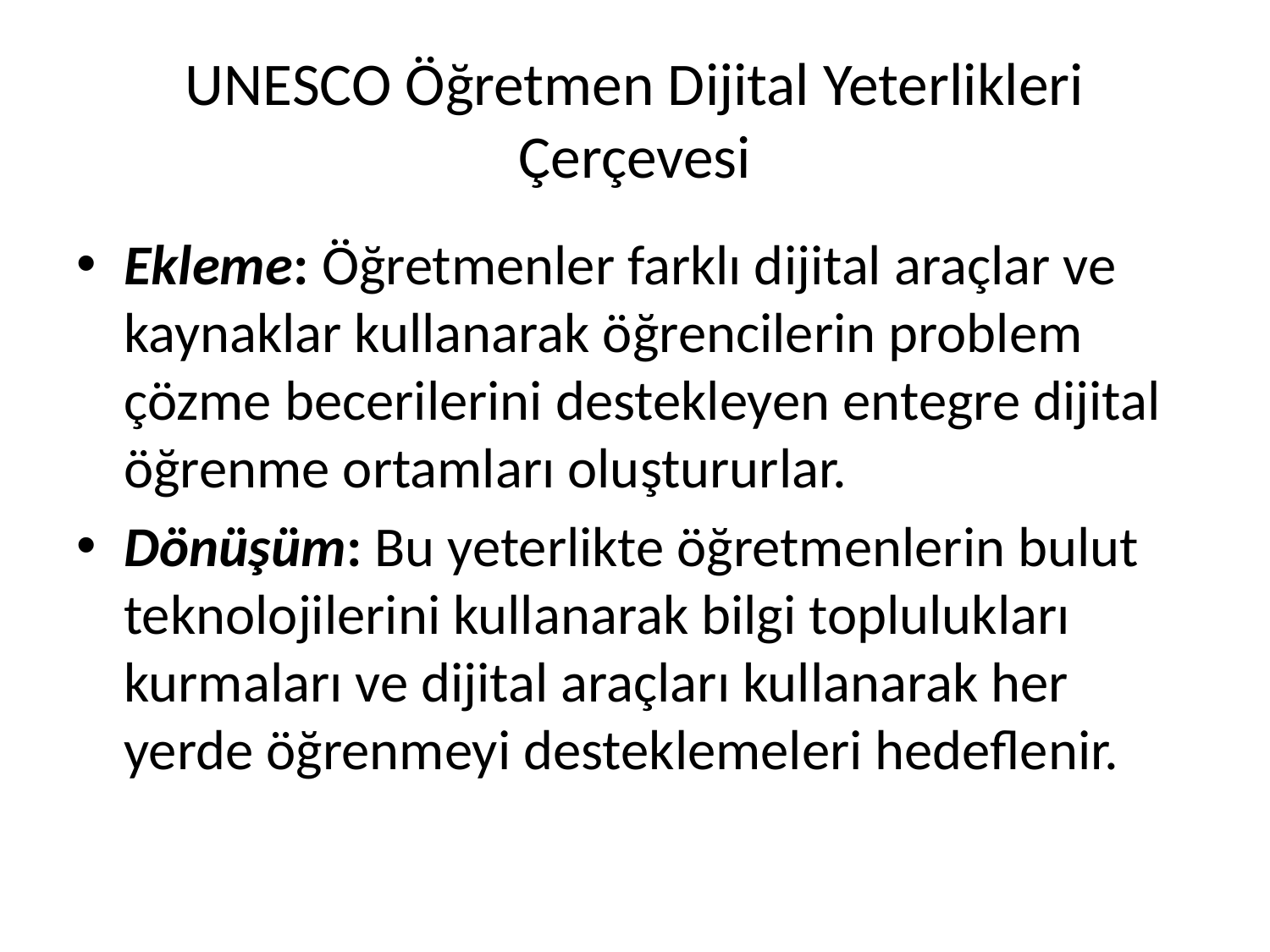

# UNESCO Öğretmen Dijital Yeterlikleri Çerçevesi
Ekleme: Öğretmenler farklı dijital araçlar ve kaynaklar kullanarak öğrencilerin problem çözme becerilerini destekleyen entegre dijital öğrenme ortamları oluştururlar.
Dönüşüm: Bu yeterlikte öğretmenlerin bulut teknolojilerini kullanarak bilgi toplulukları kurmaları ve dijital araçları kullanarak her yerde öğrenmeyi desteklemeleri hedeflenir.